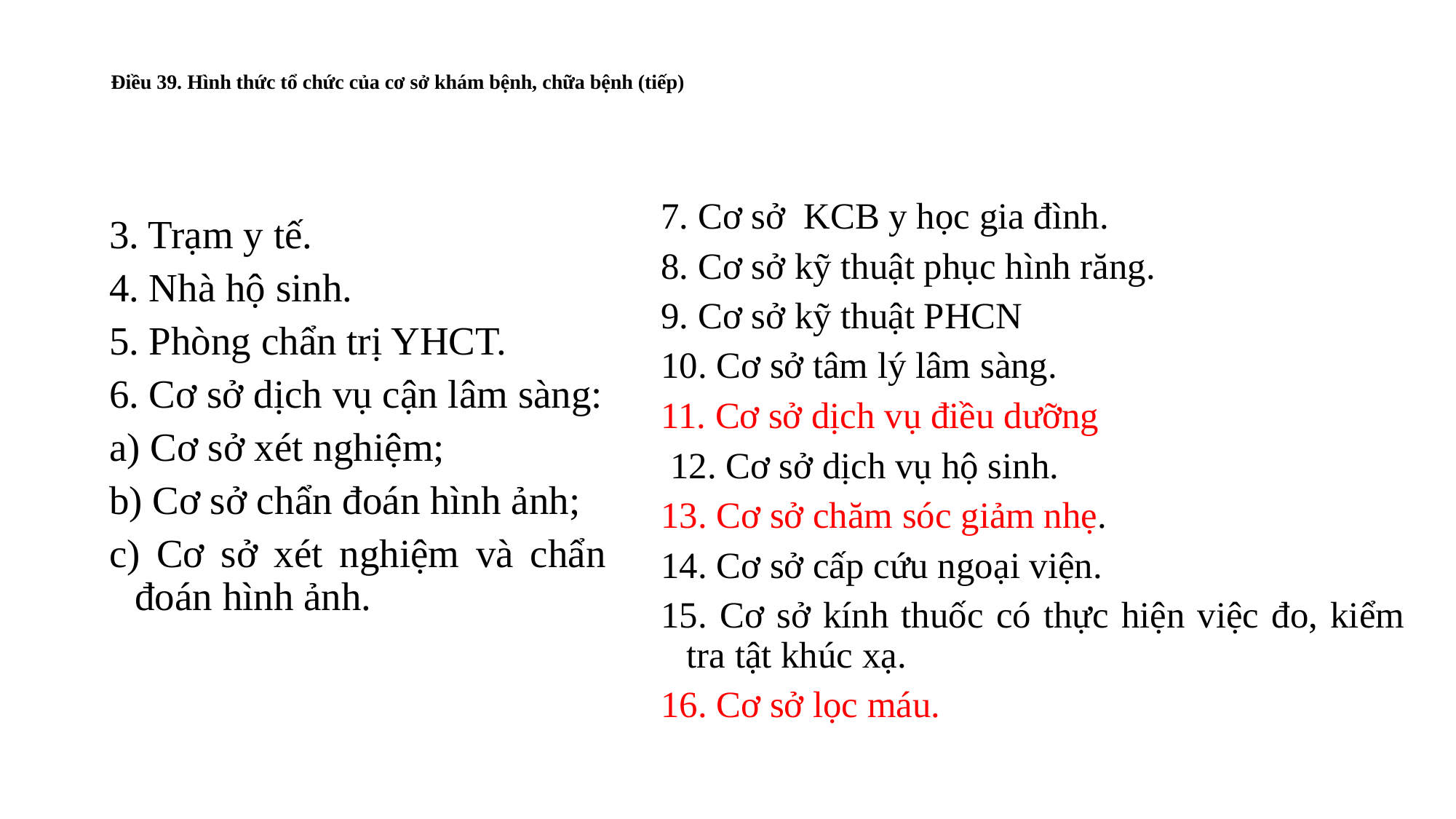

# Điều 39. Hình thức tổ chức của cơ sở khám bệnh, chữa bệnh (tiếp)

7. Cơ sở  KCB y học gia đình.
8. Cơ sở kỹ thuật phục hình răng.
9. Cơ sở kỹ thuật PHCN
10. Cơ sở tâm lý lâm sàng.
11. Cơ sở dịch vụ điều dưỡng
 12. Cơ sở dịch vụ hộ sinh.
13. Cơ sở chăm sóc giảm nhẹ.
14. Cơ sở cấp cứu ngoại viện.
15. Cơ sở kính thuốc có thực hiện việc đo, kiểm tra tật khúc xạ.
16. Cơ sở lọc máu.

3. Trạm y tế.
4. Nhà hộ sinh.
5. Phòng chẩn trị YHCT.
6. Cơ sở dịch vụ cận lâm sàng:
a) Cơ sở xét nghiệm;
b) Cơ sở chẩn đoán hình ảnh;
c) Cơ sở xét nghiệm và chẩn đoán hình ảnh.